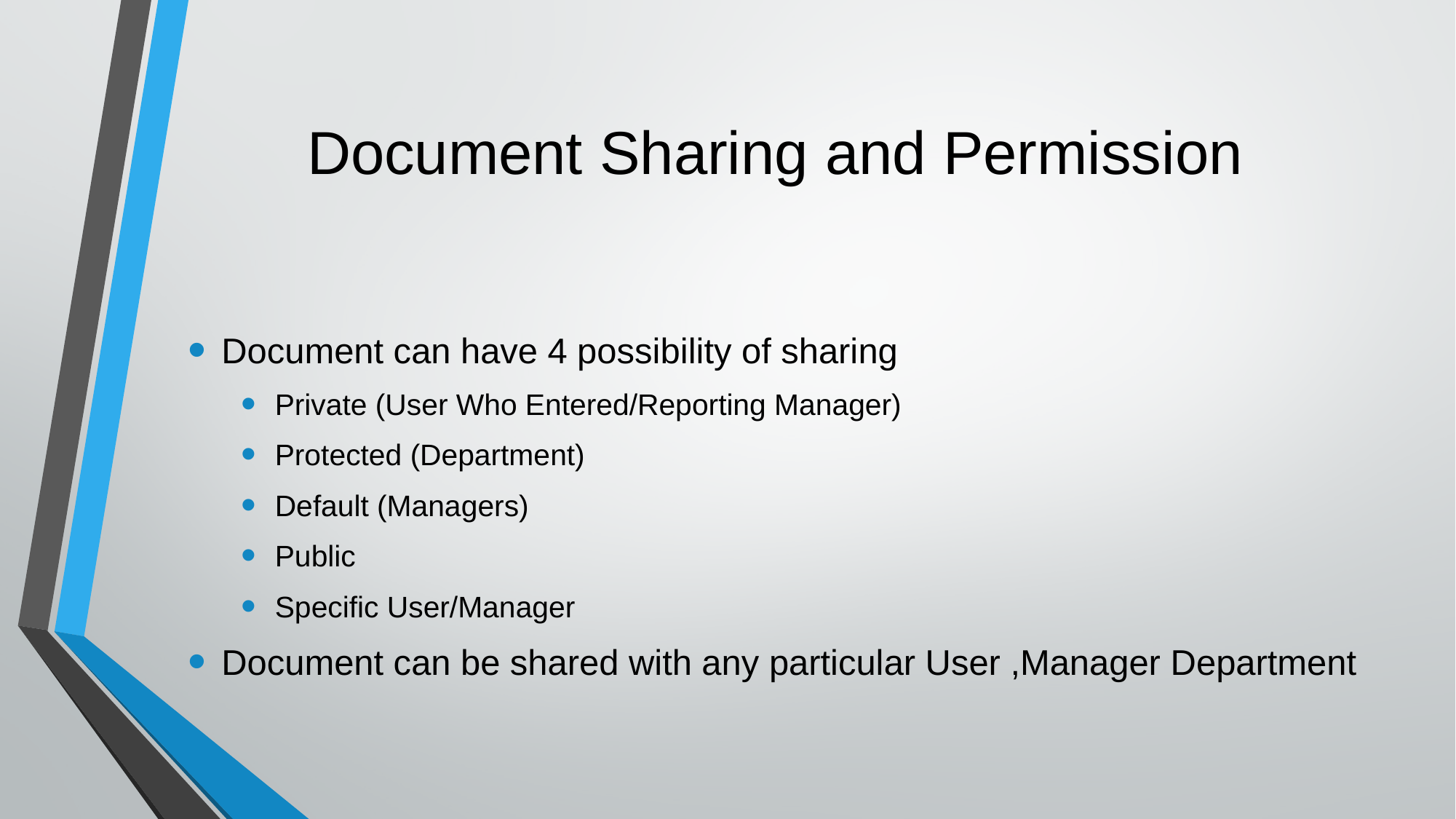

# Document Sharing and Permission
Document can have 4 possibility of sharing
Private (User Who Entered/Reporting Manager)
Protected (Department)
Default (Managers)
Public
Specific User/Manager
Document can be shared with any particular User ,Manager Department